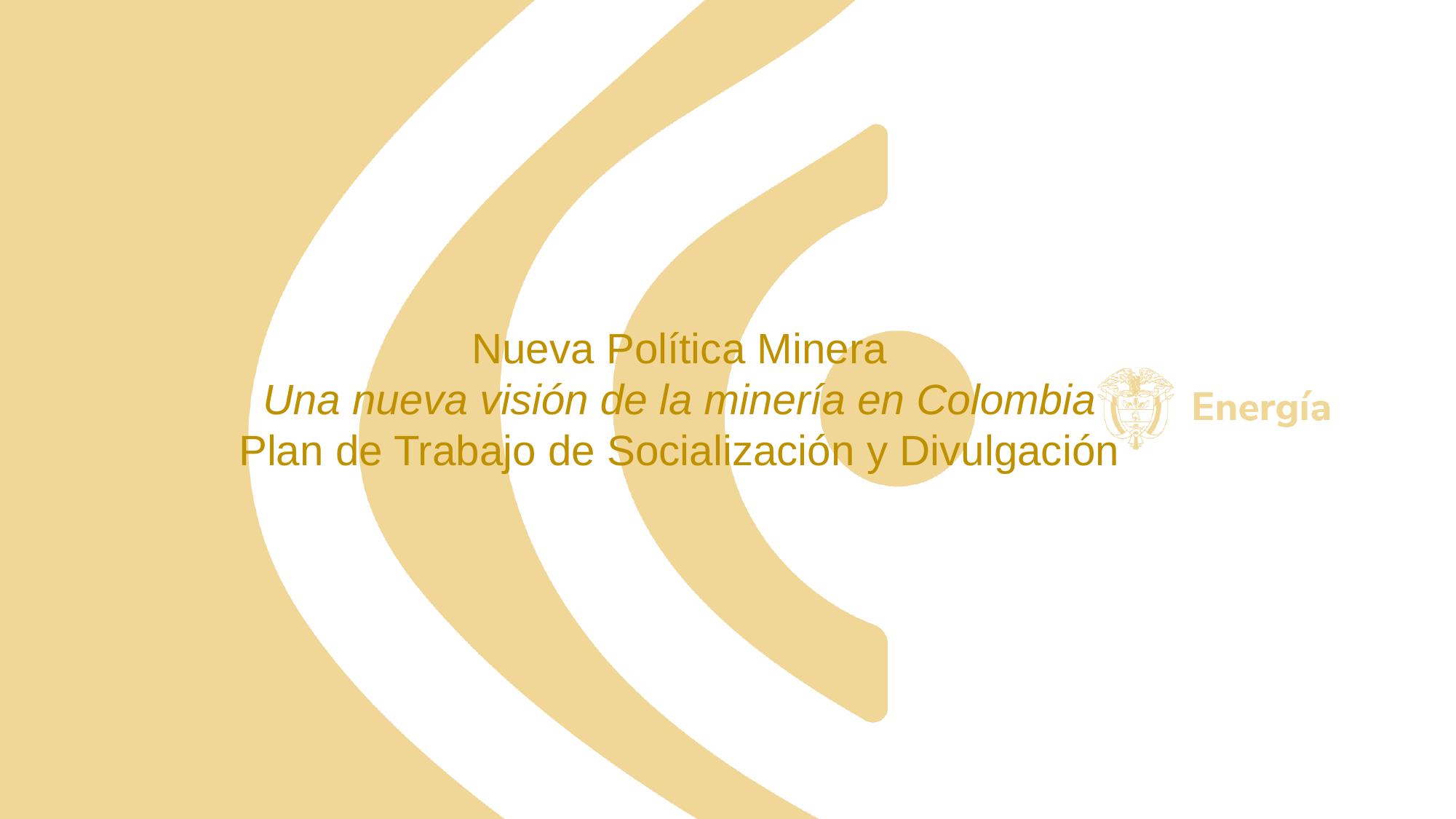

Nueva Política Minera
Una nueva visión de la minería en Colombia
Plan de Trabajo de Socialización y Divulgación